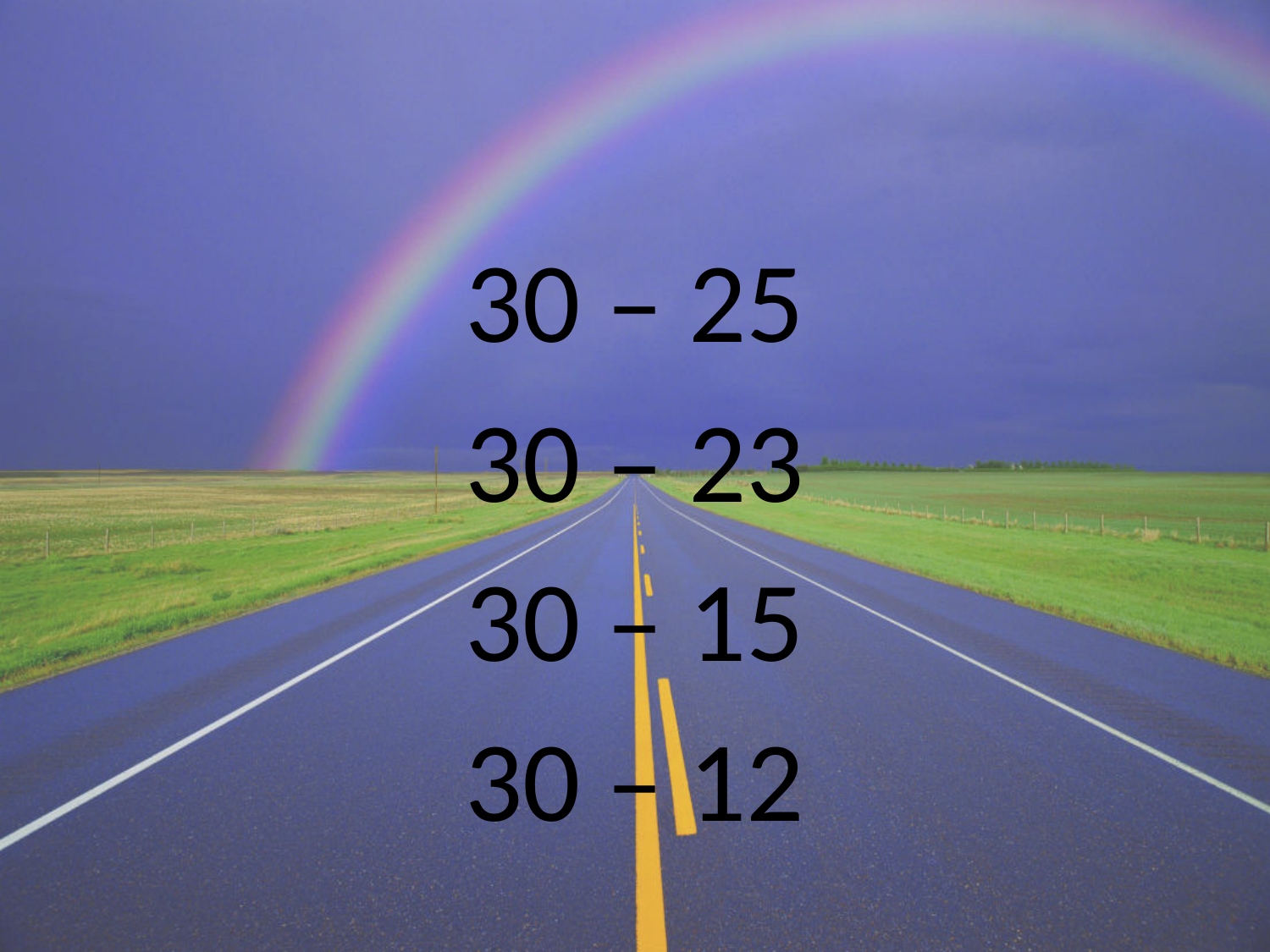

30 – 25
30 – 23
30 – 15
30 – 12